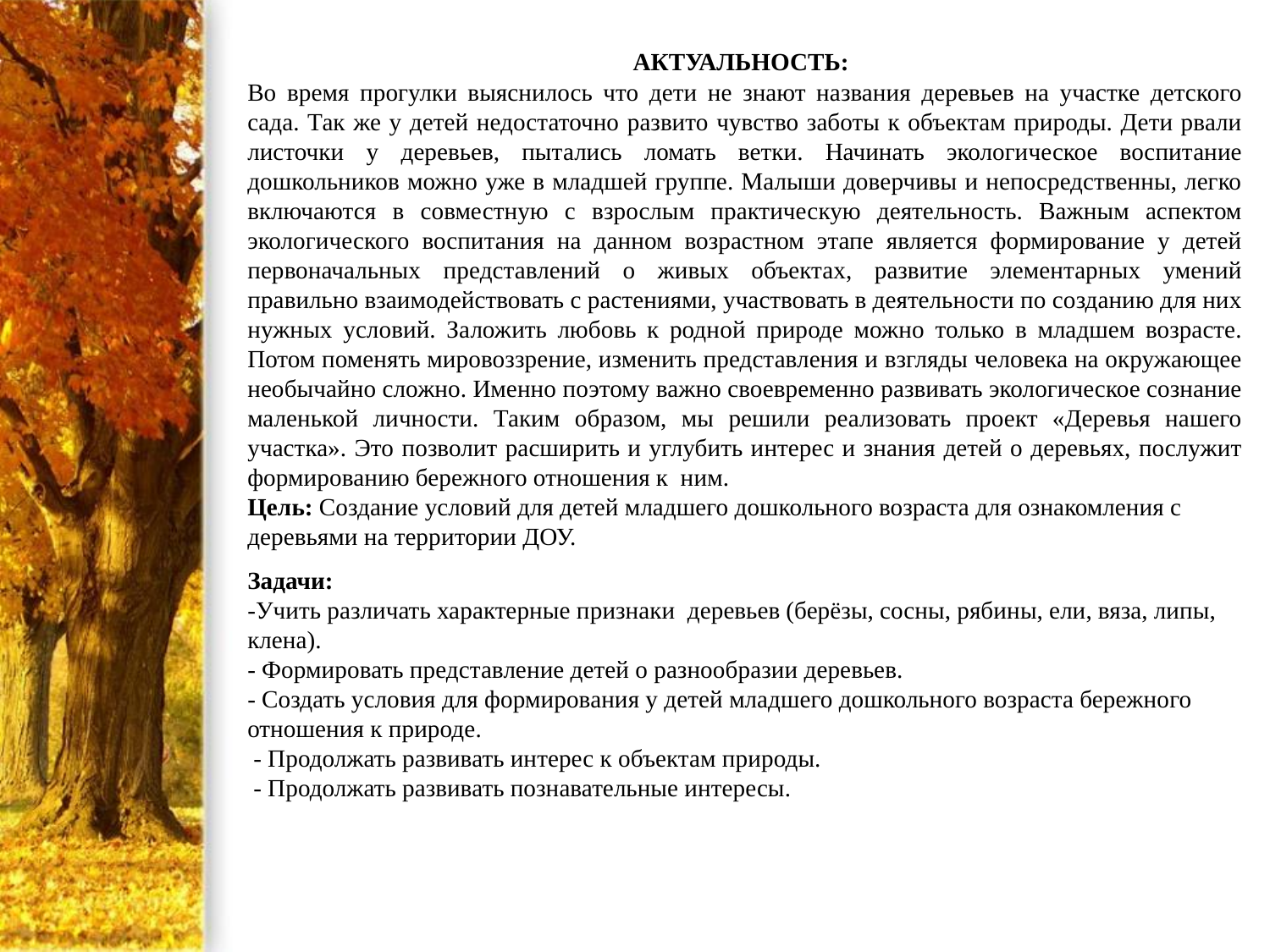

АКТУАЛЬНОСТЬ:
Во время прогулки выяснилось что дети не знают названия деревьев на участке детского сада. Так же у детей недостаточно развито чувство заботы к объектам природы. Дети рвали листочки у деревьев, пытались ломать ветки. Начинать экологическое воспитание дошкольников можно уже в младшей группе. Малыши доверчивы и непосредственны, легко включаются в совместную с взрослым практическую деятельность. Важным аспектом экологического воспитания на данном возрастном этапе является формирование у детей первоначальных представлений о живых объектах, развитие элементарных умений правильно взаимодействовать с растениями, участвовать в деятельности по созданию для них нужных условий. Заложить любовь к родной природе можно только в младшем возрасте. Потом поменять мировоззрение, изменить представления и взгляды человека на окружающее необычайно сложно. Именно поэтому важно своевременно развивать экологическое сознание маленькой личности. Таким образом, мы решили реализовать проект «Деревья нашего участка». Это позволит расширить и углубить интерес и знания детей о деревьях, послужит формированию бережного отношения к  ним.
Цель: Создание условий для детей младшего дошкольного возраста для ознакомления с деревьями на территории ДОУ.
Задачи:
-Учить различать характерные признаки  деревьев (берёзы, сосны, рябины, ели, вяза, липы, клена).
- Формировать представление детей о разнообразии деревьев.
- Создать условия для формирования у детей младшего дошкольного возраста бережного отношения к природе.
 - Продолжать развивать интерес к объектам природы.
 - Продолжать развивать познавательные интересы.